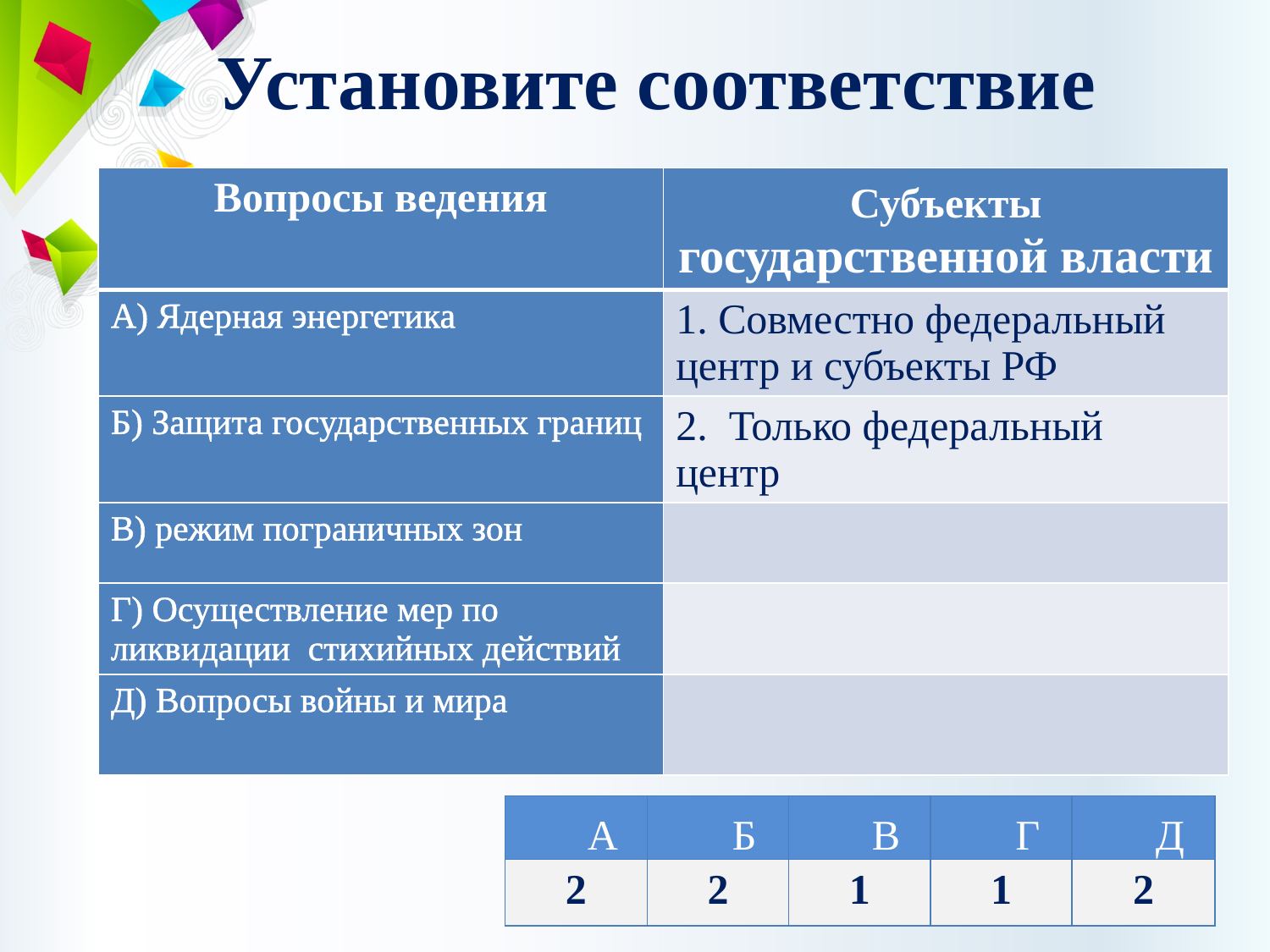

# Установите соответствие
| Вопросы ведения | Субъекты государственной власти |
| --- | --- |
| А) Ядерная энергетика | 1. Совместно федеральный центр и субъекты РФ |
| Б) Защита государственных границ | 2. Только федеральный центр |
| В) режим пограничных зон |  |
| Г) Осуществление мер по ликвидации стихийных действий |  |
| Д) Вопросы войны и мира |  |
| А | Б | В | Г | Д |
| --- | --- | --- | --- | --- |
| 2 | 2 | 1 | 1 | 2 |